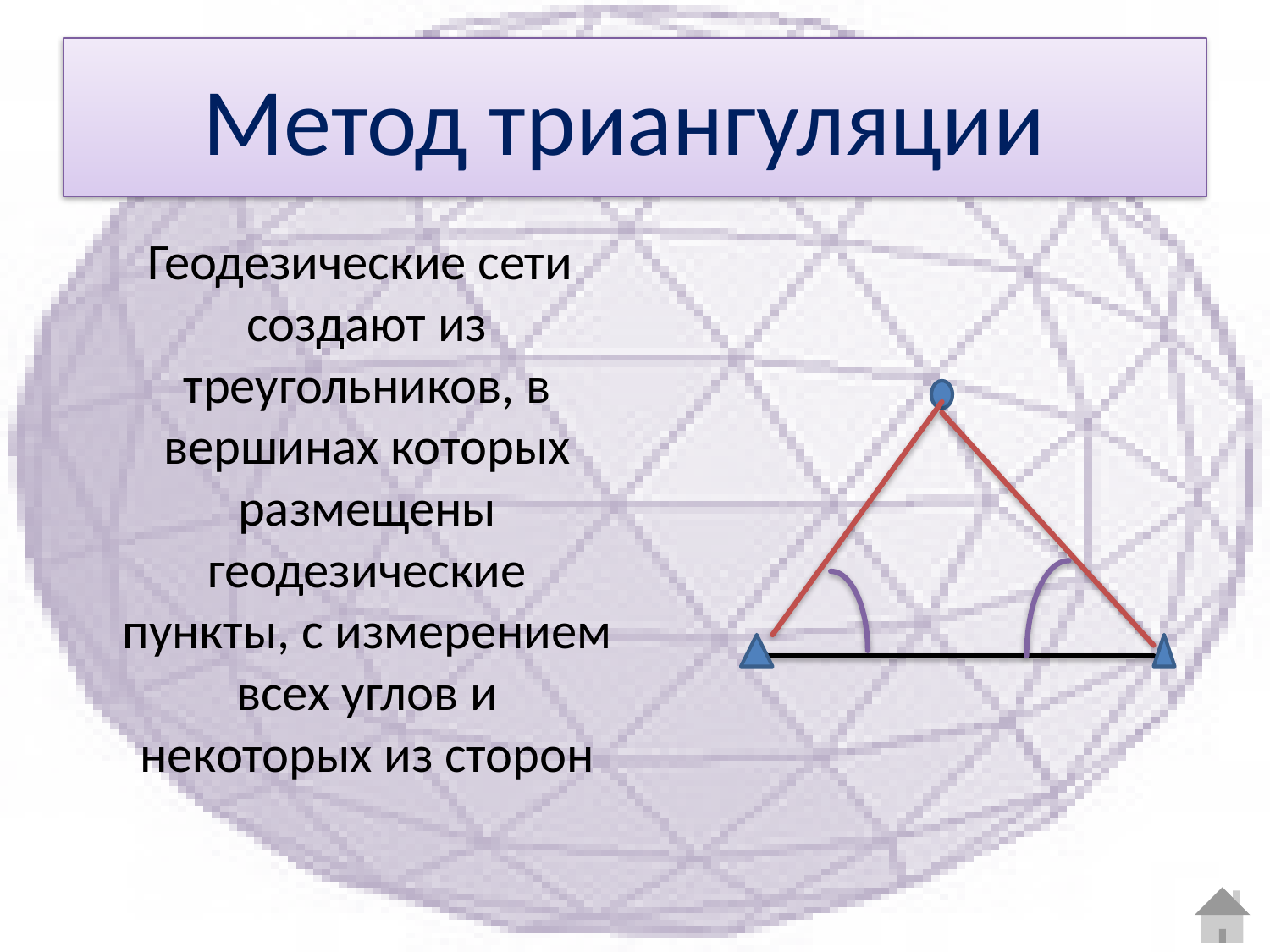

# Метод триангуляции
   Геодезические сети создают из треугольников, в вершинах которых размещены геодезические пункты, с измерением всех углов и некоторых из сторон